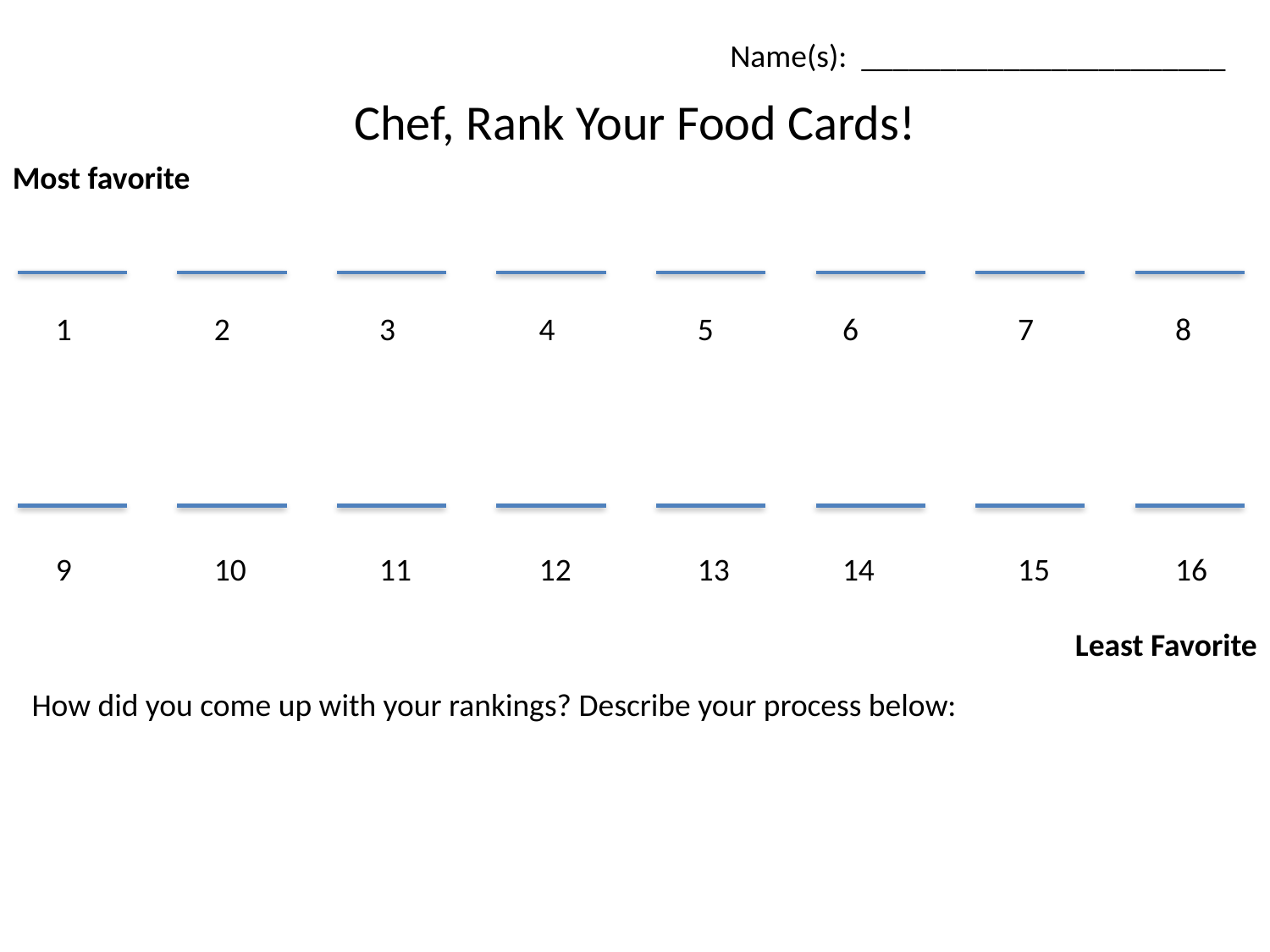

Name(s):  _______________________
Chef, Rank Your Food Cards!
Most favorite
1
2
3
7
8
4
5
6
9
10
11
12
13
14
15
16
Least Favorite
How did you come up with your rankings? Describe your process below: